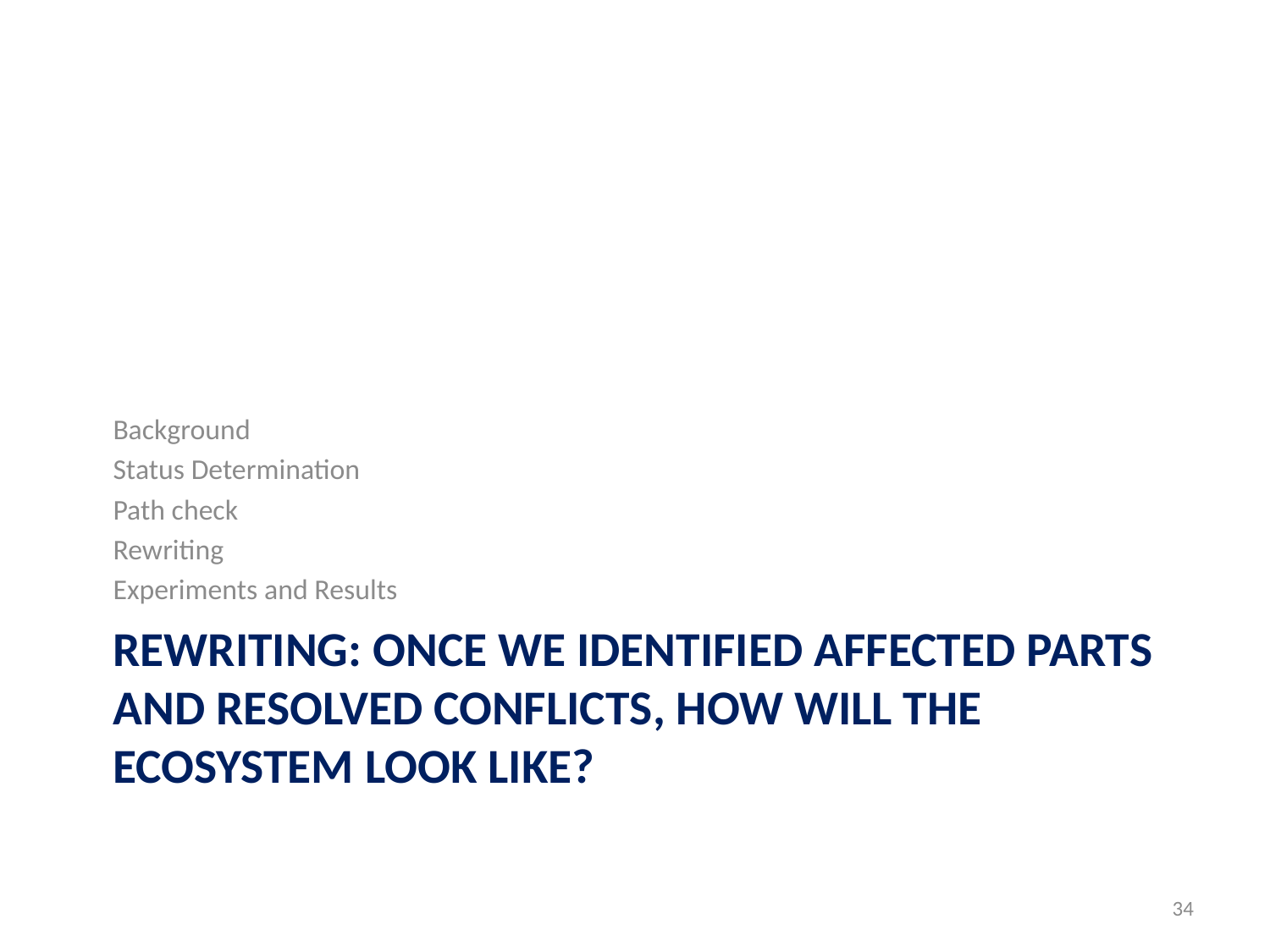

Background
Status Determination
Path check
Rewriting
Experiments and Results
# Rewriting: once we identified affected parts and resolved conflicts, how will the ecosystem look like?
34